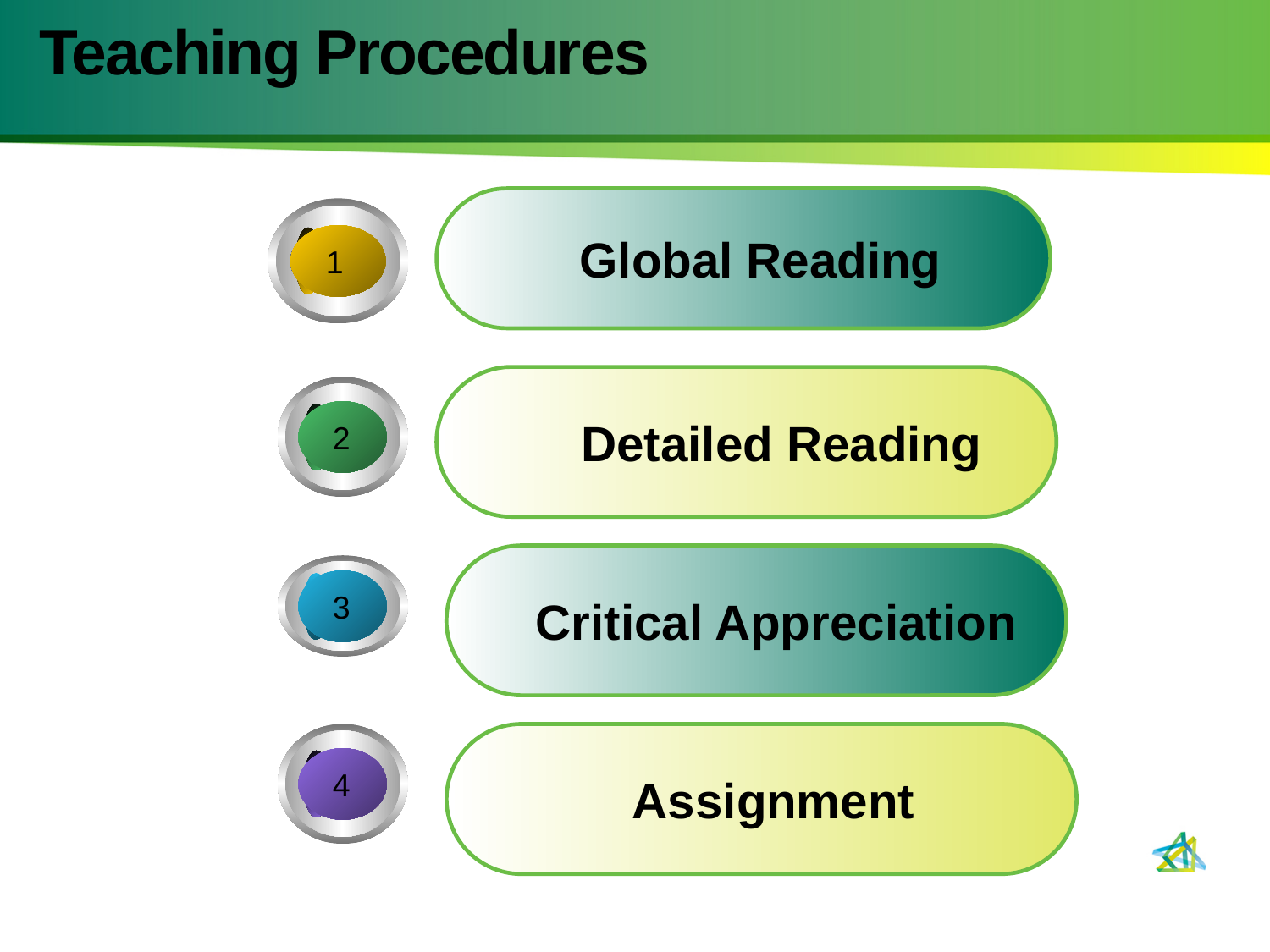

# Teaching Procedures

        Global Reading

 1

        Detailed Reading

 2

    Critical Appreciation

 3

 4

           Assignment